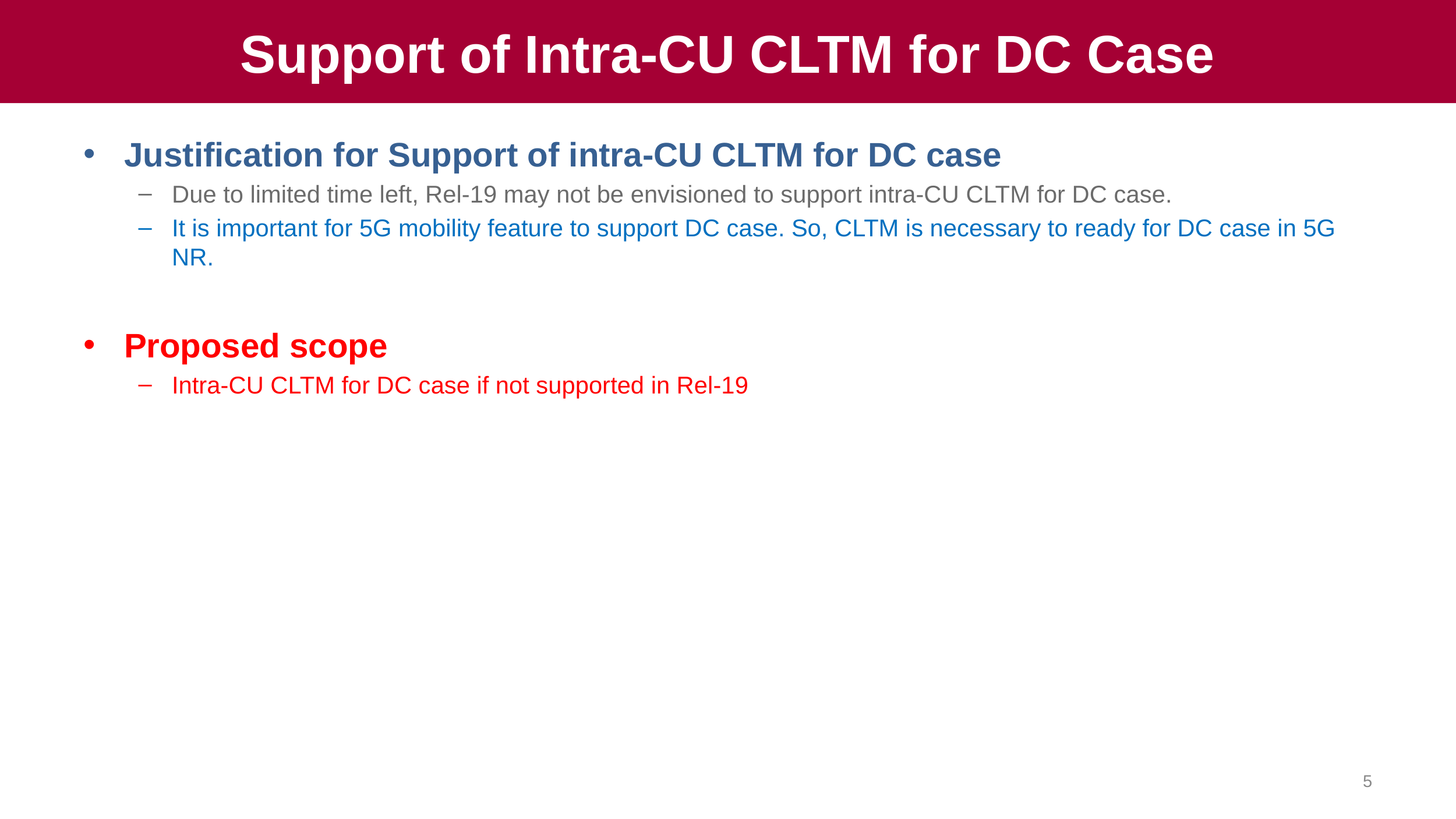

# Support of Intra-CU CLTM for DC Case
Justification for Support of intra-CU CLTM for DC case
Due to limited time left, Rel-19 may not be envisioned to support intra-CU CLTM for DC case.
It is important for 5G mobility feature to support DC case. So, CLTM is necessary to ready for DC case in 5G NR.

Proposed scope
Intra-CU CLTM for DC case if not supported in Rel-19
5